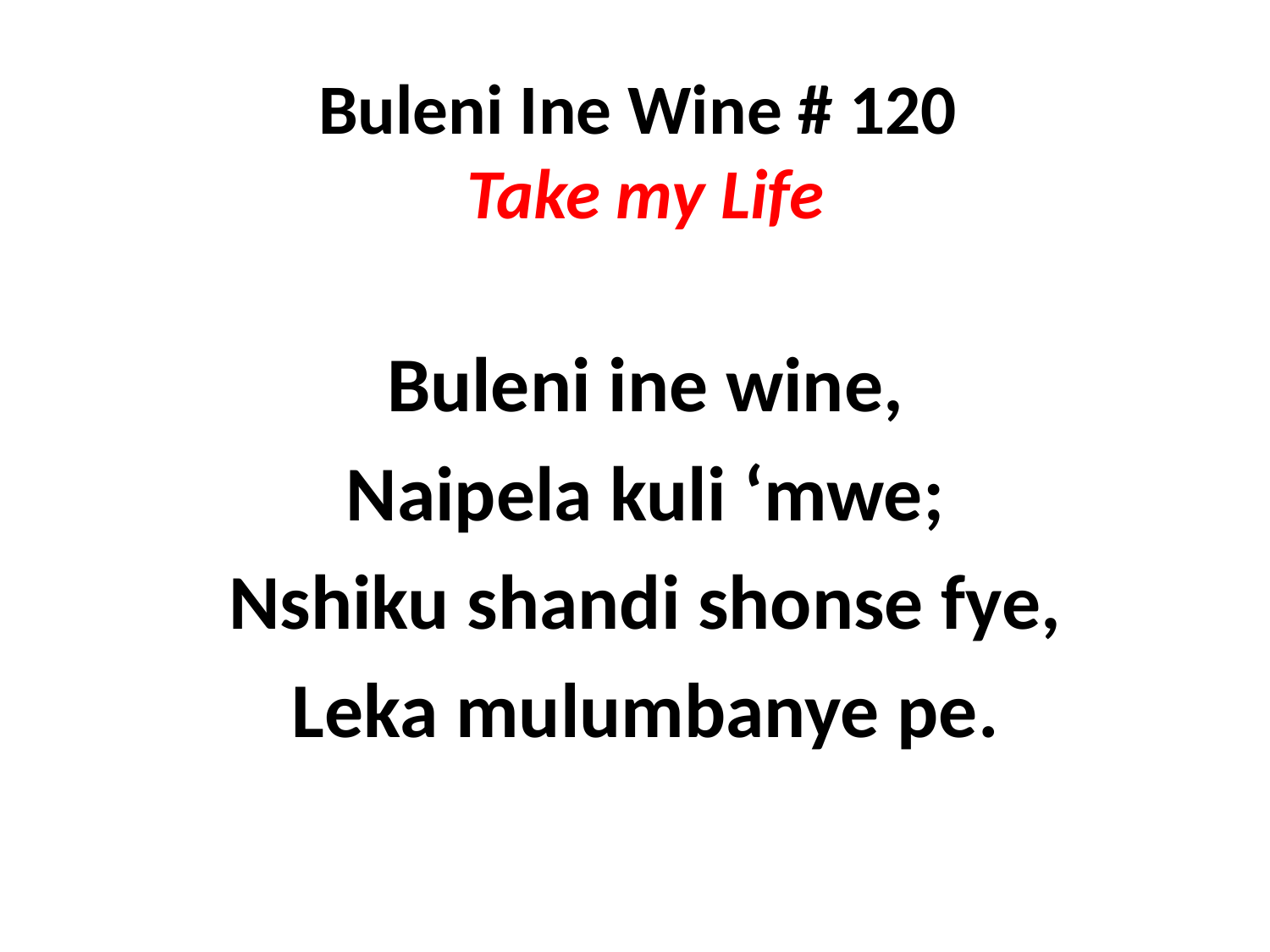

# Buleni Ine Wine # 120 Take my Life
Buleni ine wine,
Naipela kuli ‘mwe;
Nshiku shandi shonse fye,
Leka mulumbanye pe.